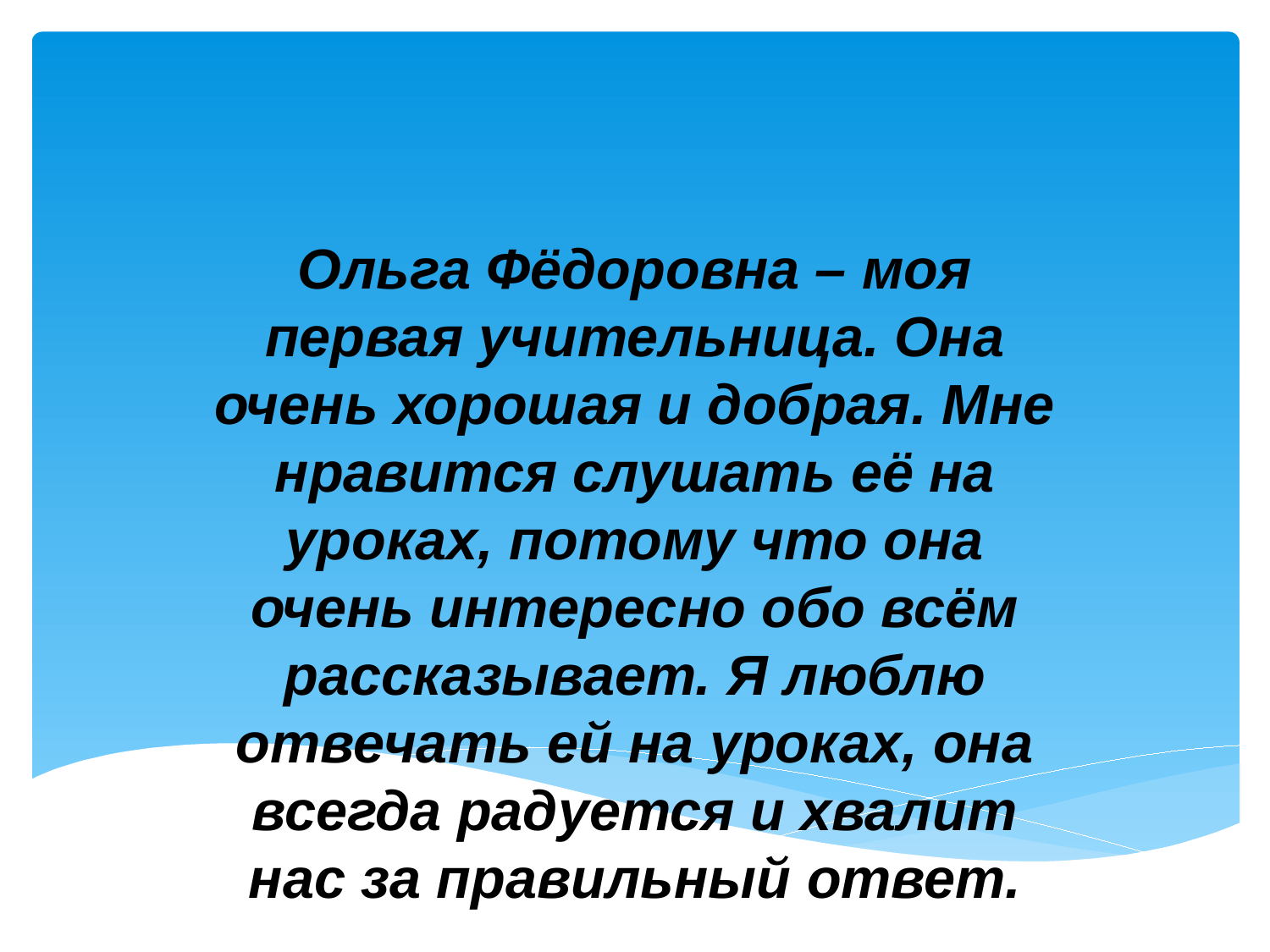

#
Ольга Фёдоровна – моя первая учительница. Она очень хорошая и добрая. Мне нравится слушать её на уроках, потому что она очень интересно обо всём рассказывает. Я люблю отвечать ей на уроках, она всегда радуется и хвалит нас за правильный ответ.